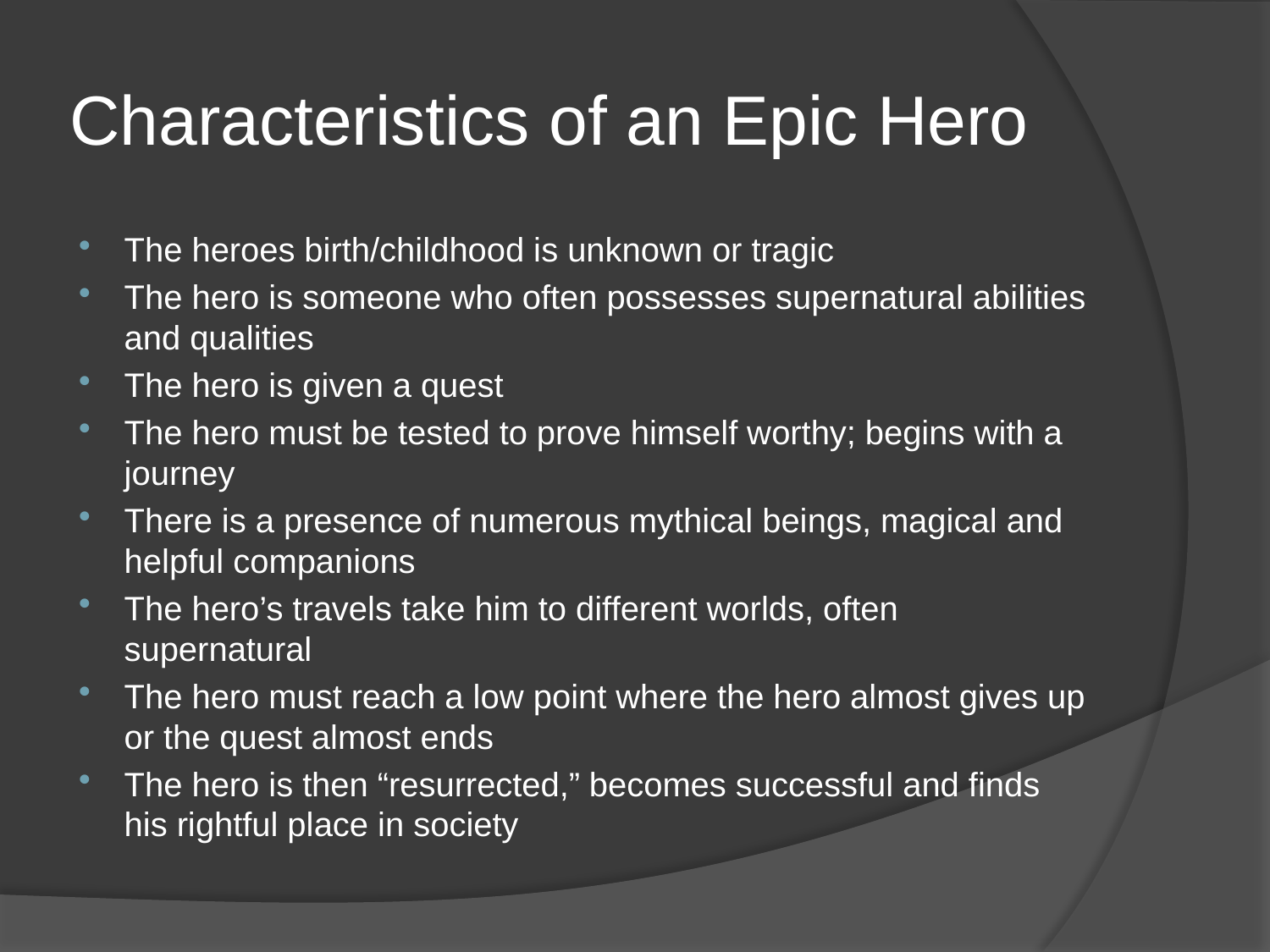

# Characteristics of an Epic Hero
The heroes birth/childhood is unknown or tragic
The hero is someone who often possesses supernatural abilities and qualities
The hero is given a quest
The hero must be tested to prove himself worthy; begins with a journey
There is a presence of numerous mythical beings, magical and helpful companions
The hero’s travels take him to different worlds, often supernatural
The hero must reach a low point where the hero almost gives up or the quest almost ends
The hero is then “resurrected,” becomes successful and finds his rightful place in society